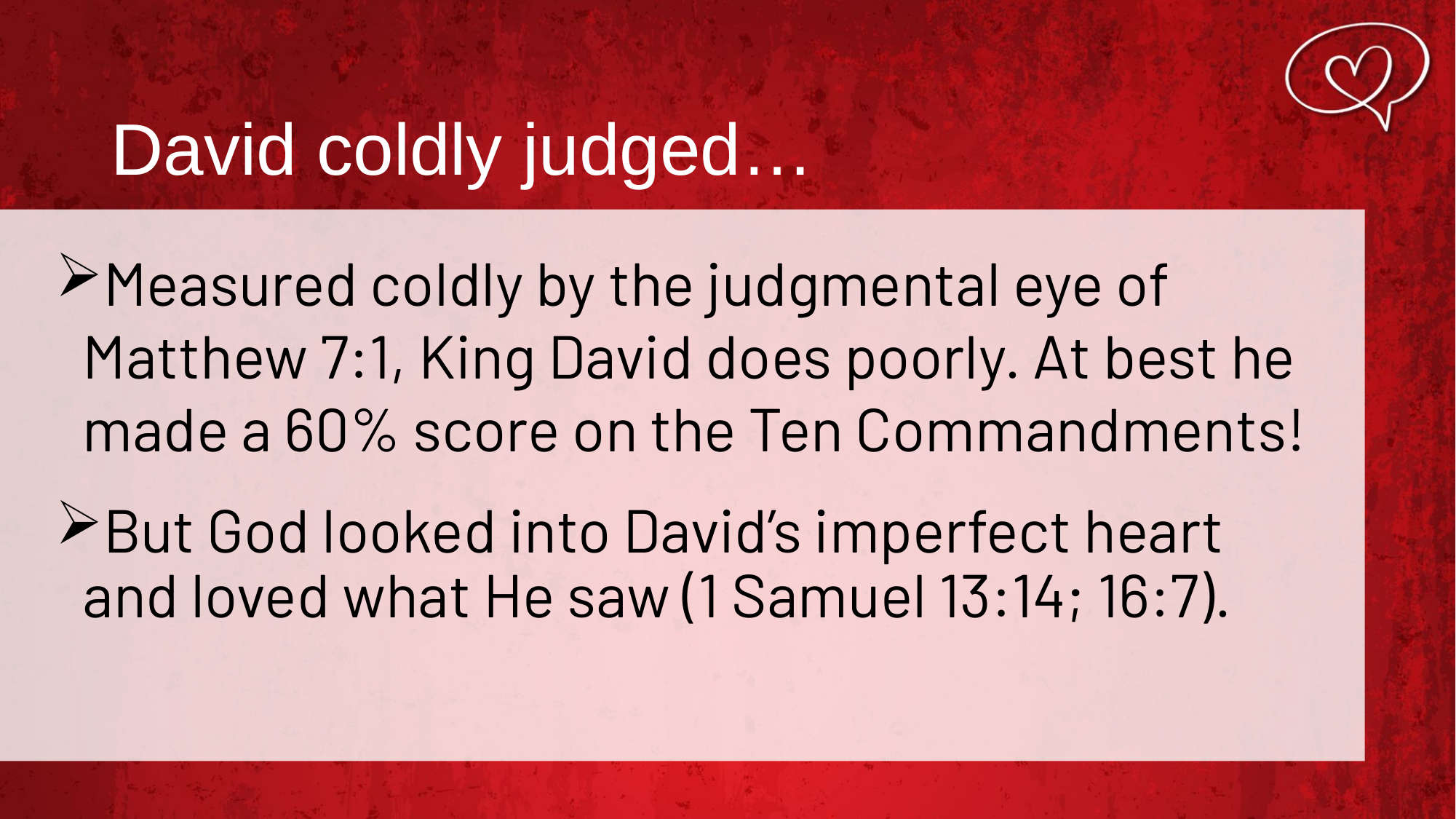

# David coldly judged…
Measured coldly by the judgmental eye of Matthew 7:1, King David does poorly. At best he made a 60% score on the Ten Commandments!
But God looked into David’s imperfect heart and loved what He saw (1 Samuel 13:14; 16:7).